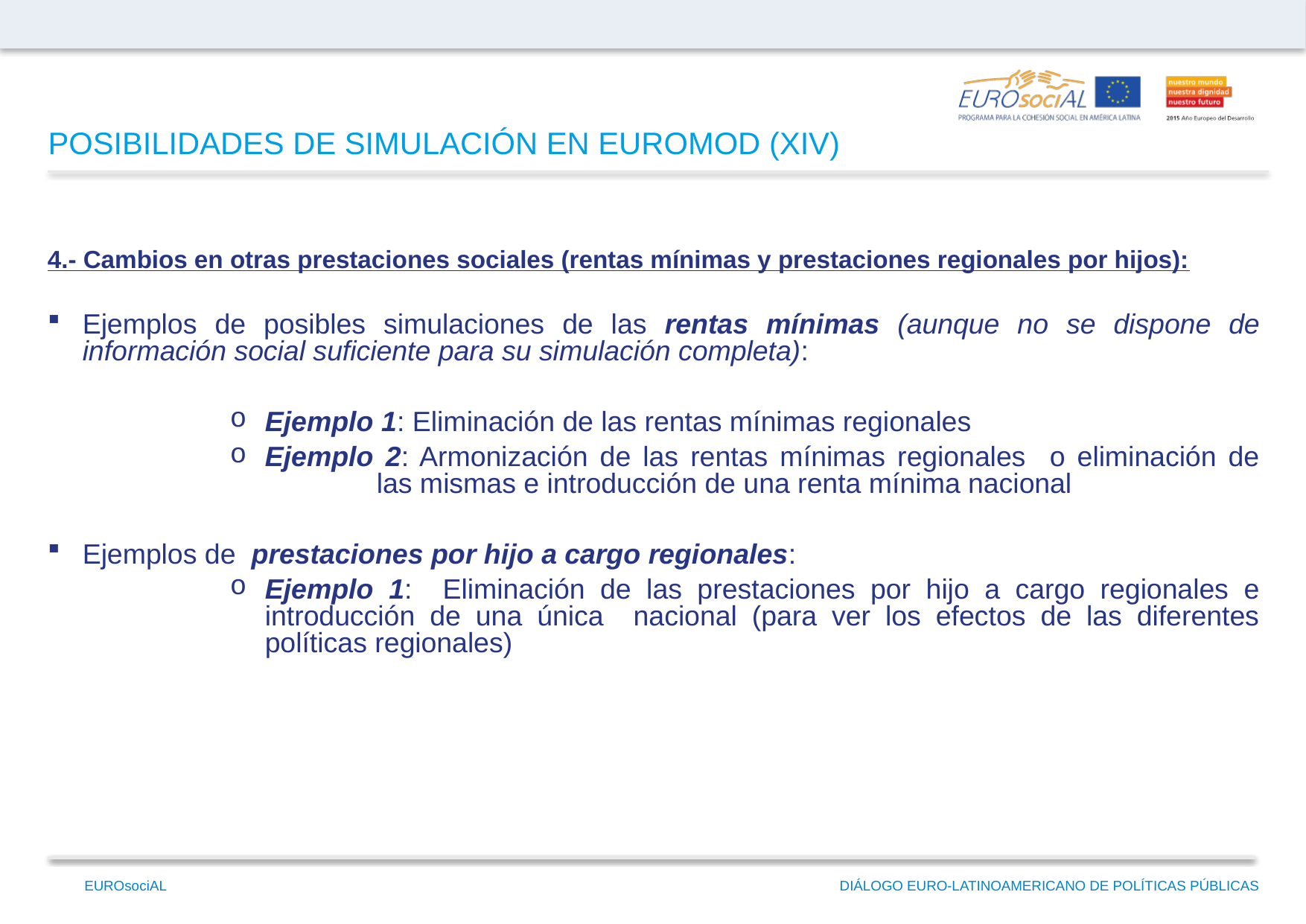

POSIBILIDADES DE SIMULACIÓN EN EUROMOD (XIV)

4.- Cambios en otras prestaciones sociales (rentas mínimas y prestaciones regionales por hijos):

Ejemplos de posibles simulaciones de las rentas mínimas (aunque no se dispone de información social suficiente para su simulación completa):

Ejemplo 1: Eliminación de las rentas mínimas regionales
Ejemplo 2: Armonización de las rentas mínimas regionales  o eliminación de 	las mismas e introducción de una renta mínima nacional

Ejemplos de  prestaciones por hijo a cargo regionales:
Ejemplo 1:  Eliminación de las prestaciones por hijo a cargo regionales e introducción de una única  nacional (para ver los efectos de las diferentes políticas regionales)